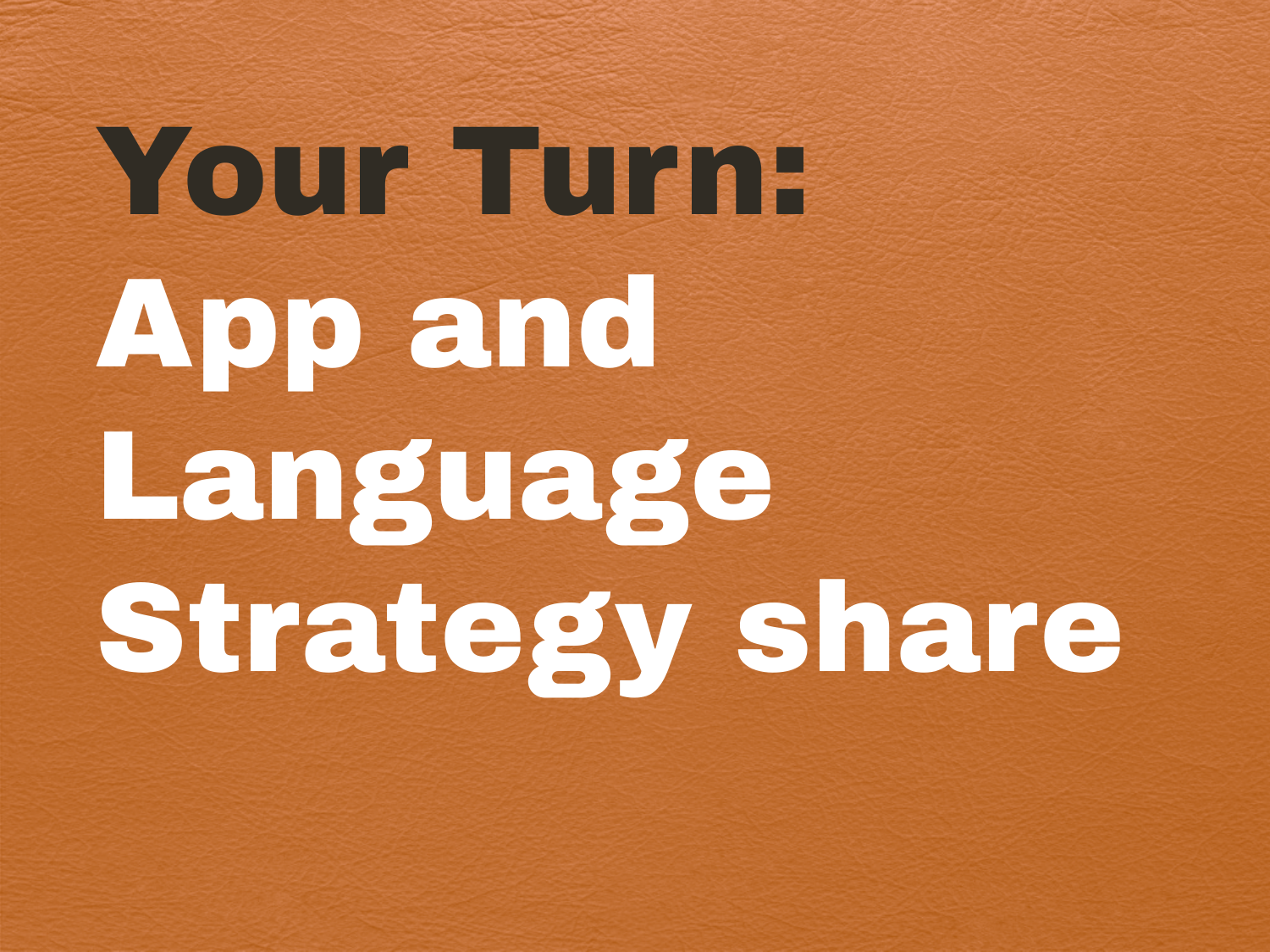

Your Turn:
App and Language Strategy share